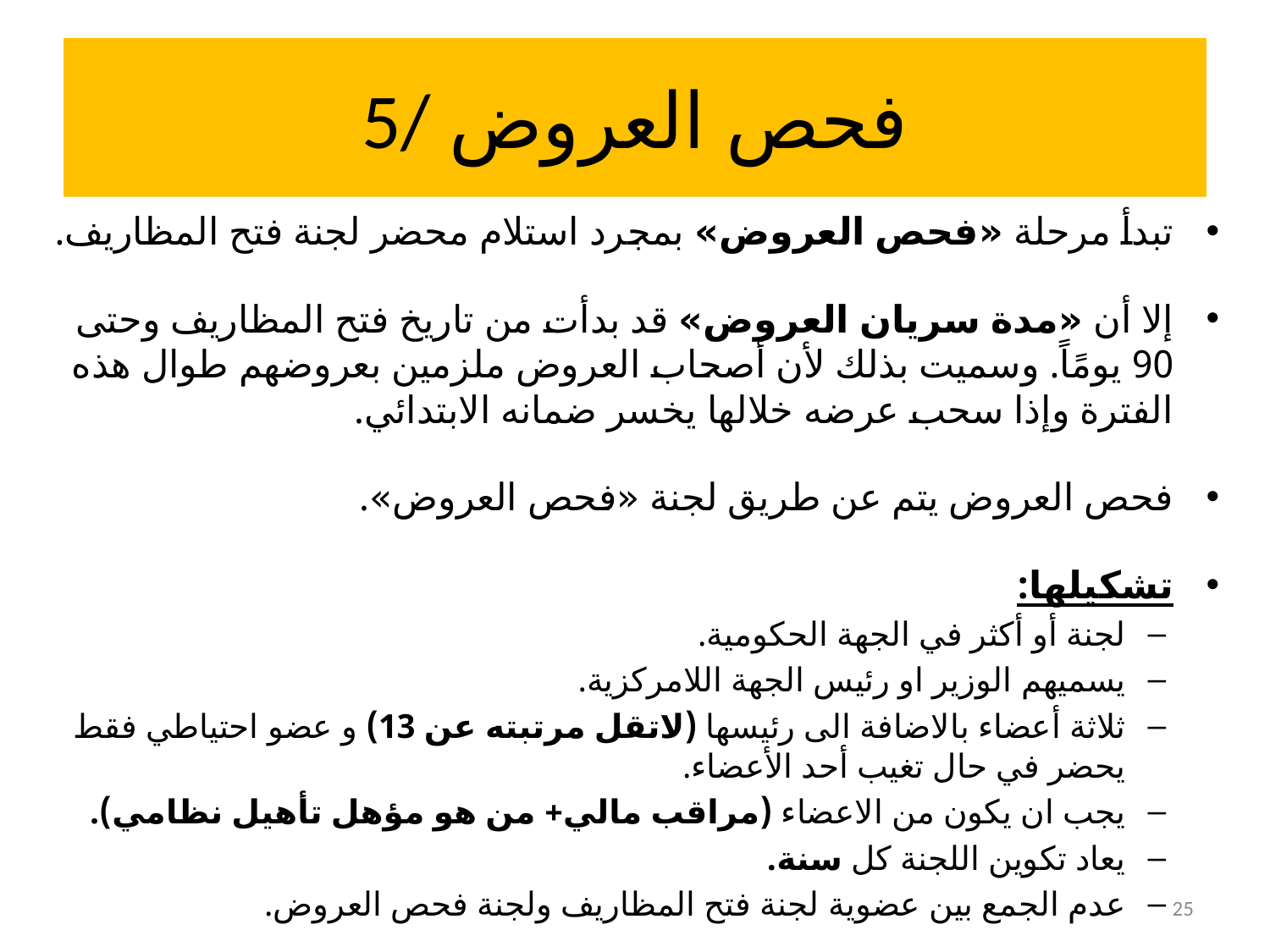

# 5/ فحص العروض
تبدأ مرحلة «فحص العروض» بمجرد استلام محضر لجنة فتح المظاريف.

إلا أن «مدة سريان العروض» قد بدأت من تاريخ فتح المظاريف وحتى 90 يومًاً. وسميت بذلك لأن أصحاب العروض ملزمين بعروضهم طوال هذه الفترة وإذا سحب عرضه خلالها يخسر ضمانه الابتدائي.

فحص العروض يتم عن طريق لجنة «فحص العروض».

تشكيلها:
لجنة أو أكثر في الجهة الحكومية.
يسميهم الوزير او رئيس الجهة اللامركزية.
ثلاثة أعضاء بالاضافة الى رئيسها (لاتقل مرتبته عن 13) و عضو احتياطي فقط يحضر في حال تغيب أحد الأعضاء.
يجب ان يكون من الاعضاء (مراقب مالي+ من هو مؤهل تأهيل نظامي).
يعاد تكوين اللجنة كل سنة.
عدم الجمع بين عضوية لجنة فتح المظاريف ولجنة فحص العروض.
25